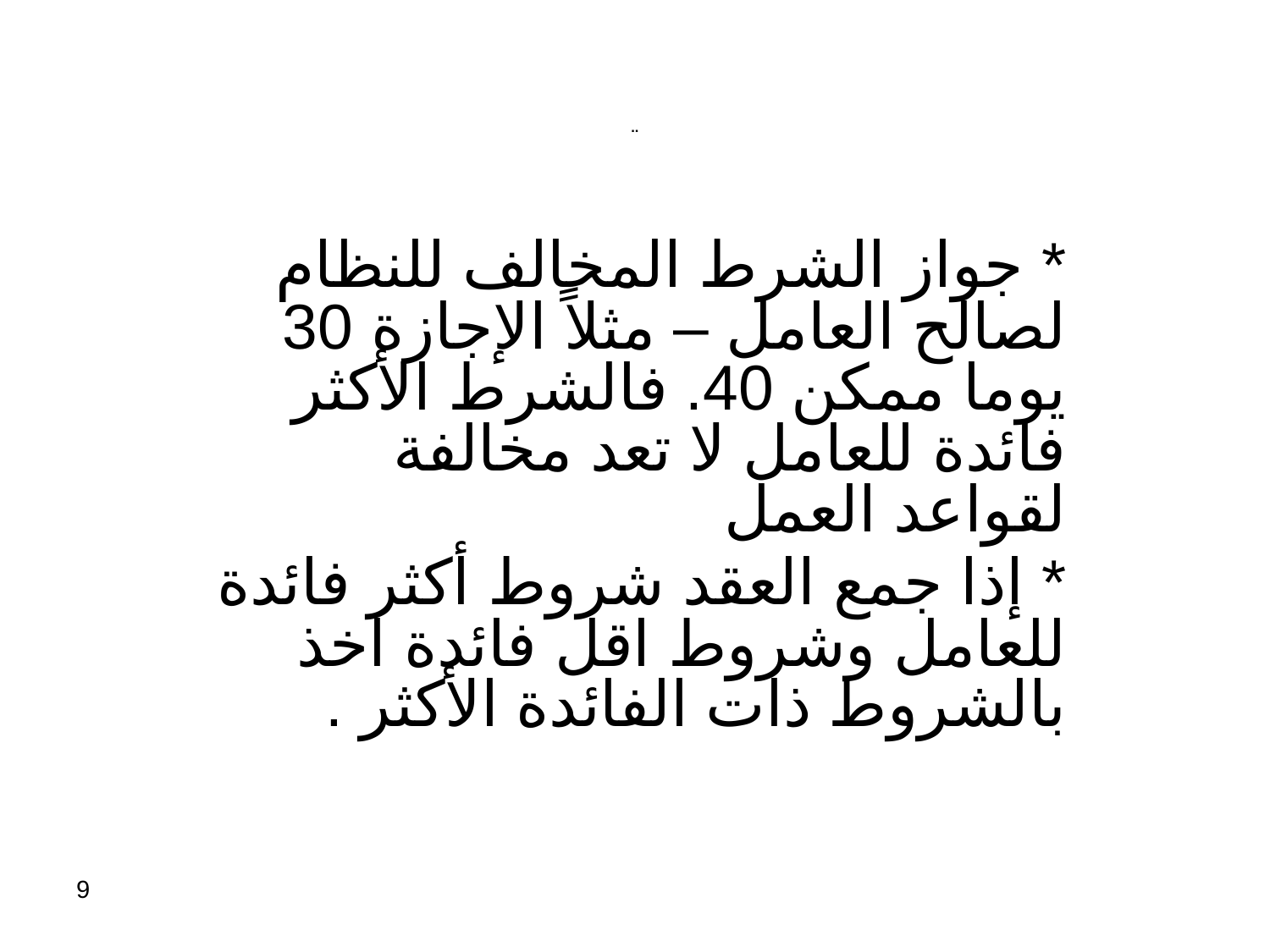

# ..
* جواز الشرط المخالف للنظام لصالح العامل – مثلاً الإجازة 30 يوما ممكن 40. فالشرط الأكثر فائدة للعامل لا تعد مخالفة لقواعد العمل
* إذا جمع العقد شروط أكثر فائدة للعامل وشروط اقل فائدة اخذ بالشروط ذات الفائدة الأكثر .

9